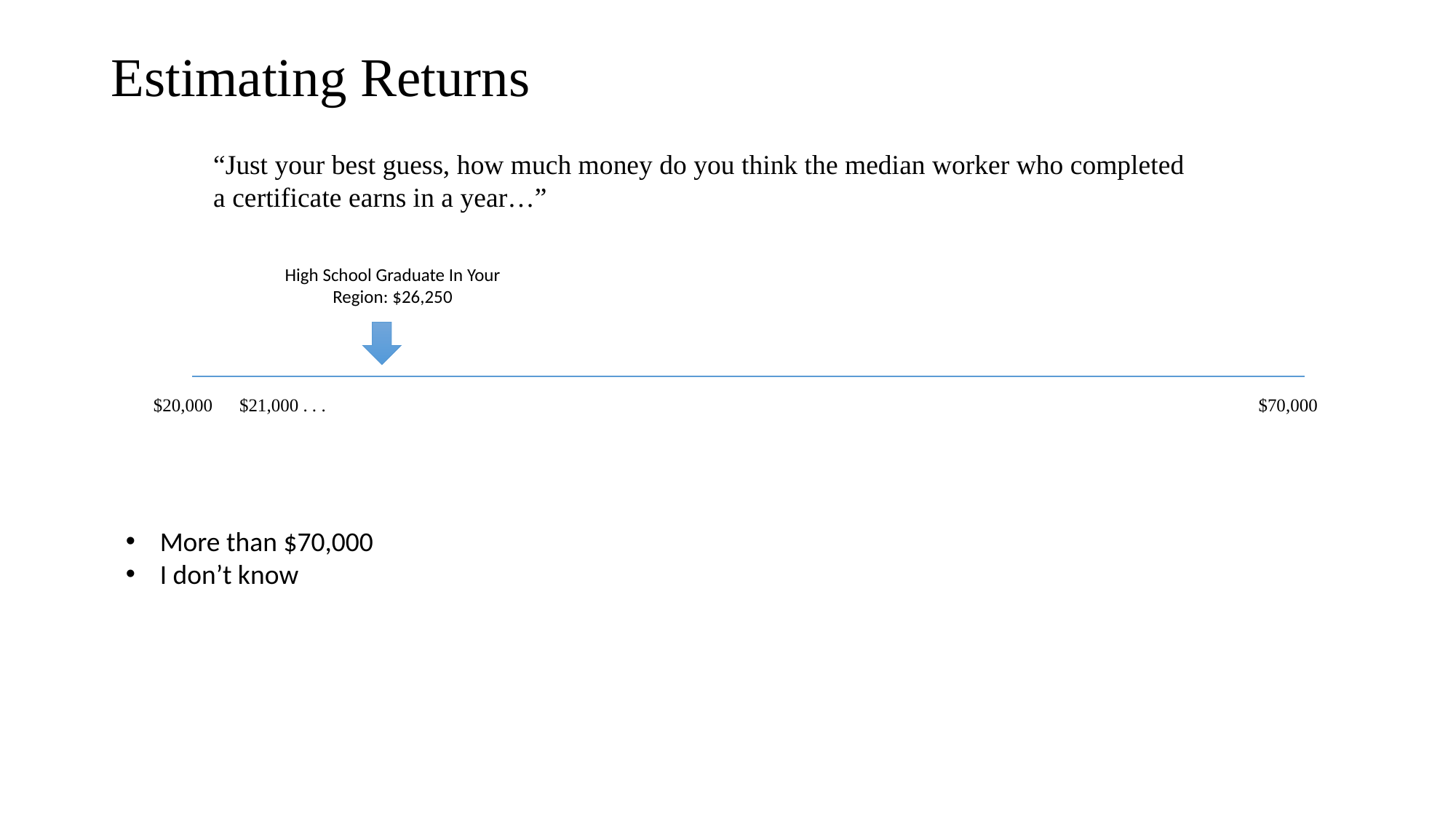

# Estimating Returns
“Just your best guess, how much money do you think the median worker who completed a certificate earns in a year…”
High School Graduate In Your Region: $26,250

$20,000
$21,000 . . .
$70,000
More than $70,000
I don’t know